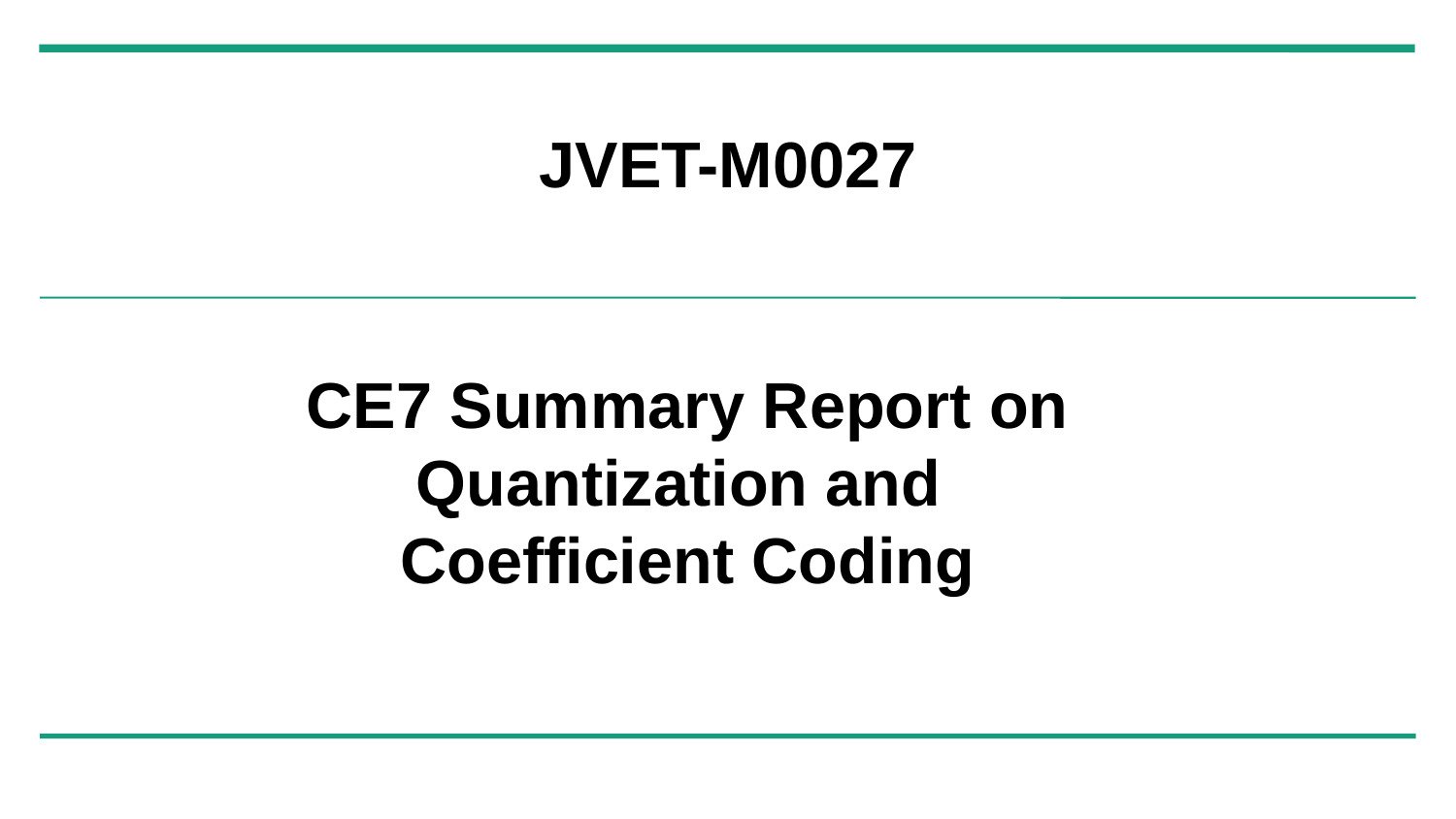

# JVET-M0027
CE7 Summary Report on
Quantization and
Coefficient Coding